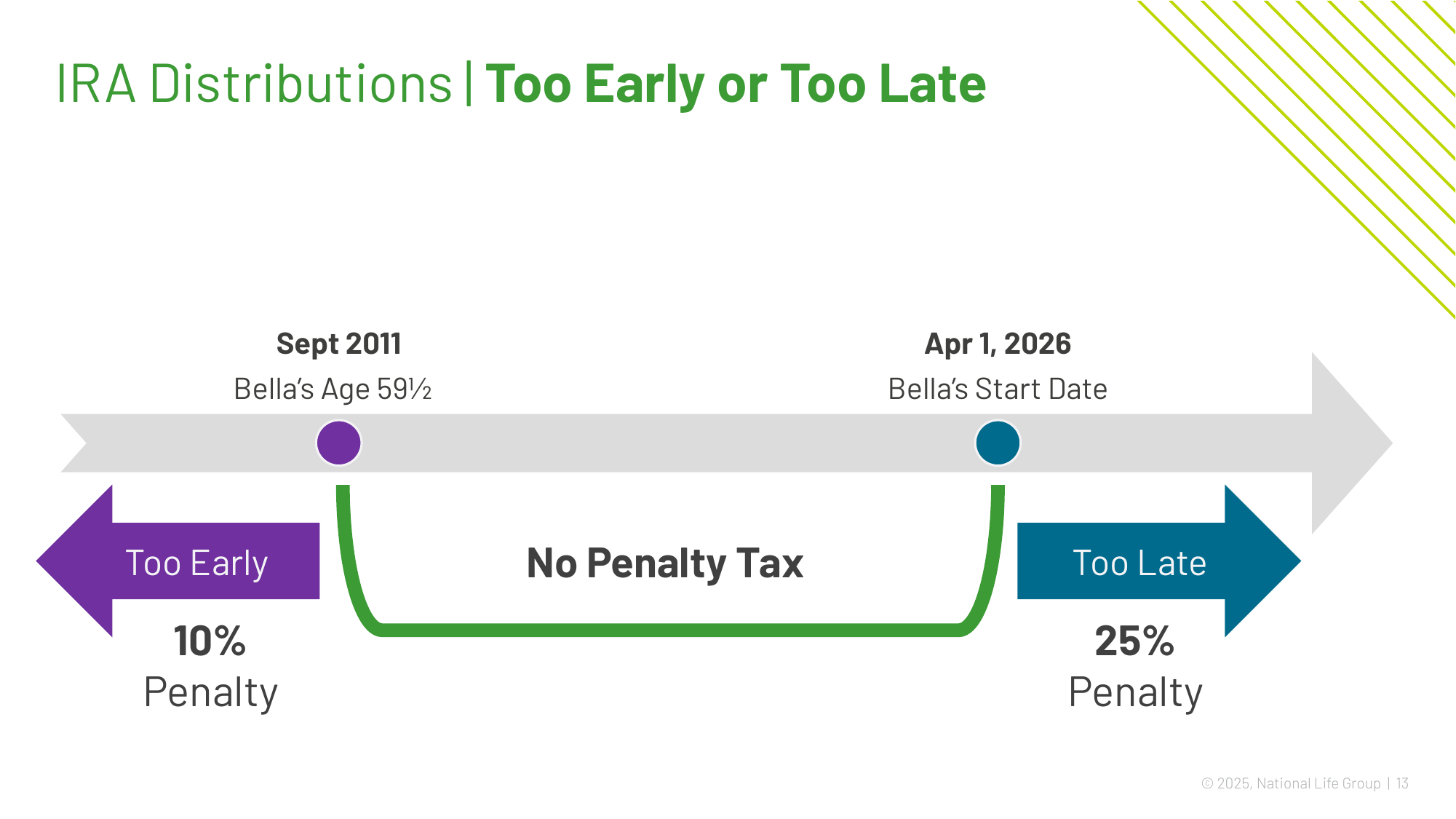

# IRA Distributions | Too Early or Too Late

Sept 2011
Bella’s Age 59½
Apr 1, 2026
Bella’s Start Date

Too Early
Too Late
No Penalty Tax
10% Penalty
25% Penalty
© 2025, National Life Group  |  13